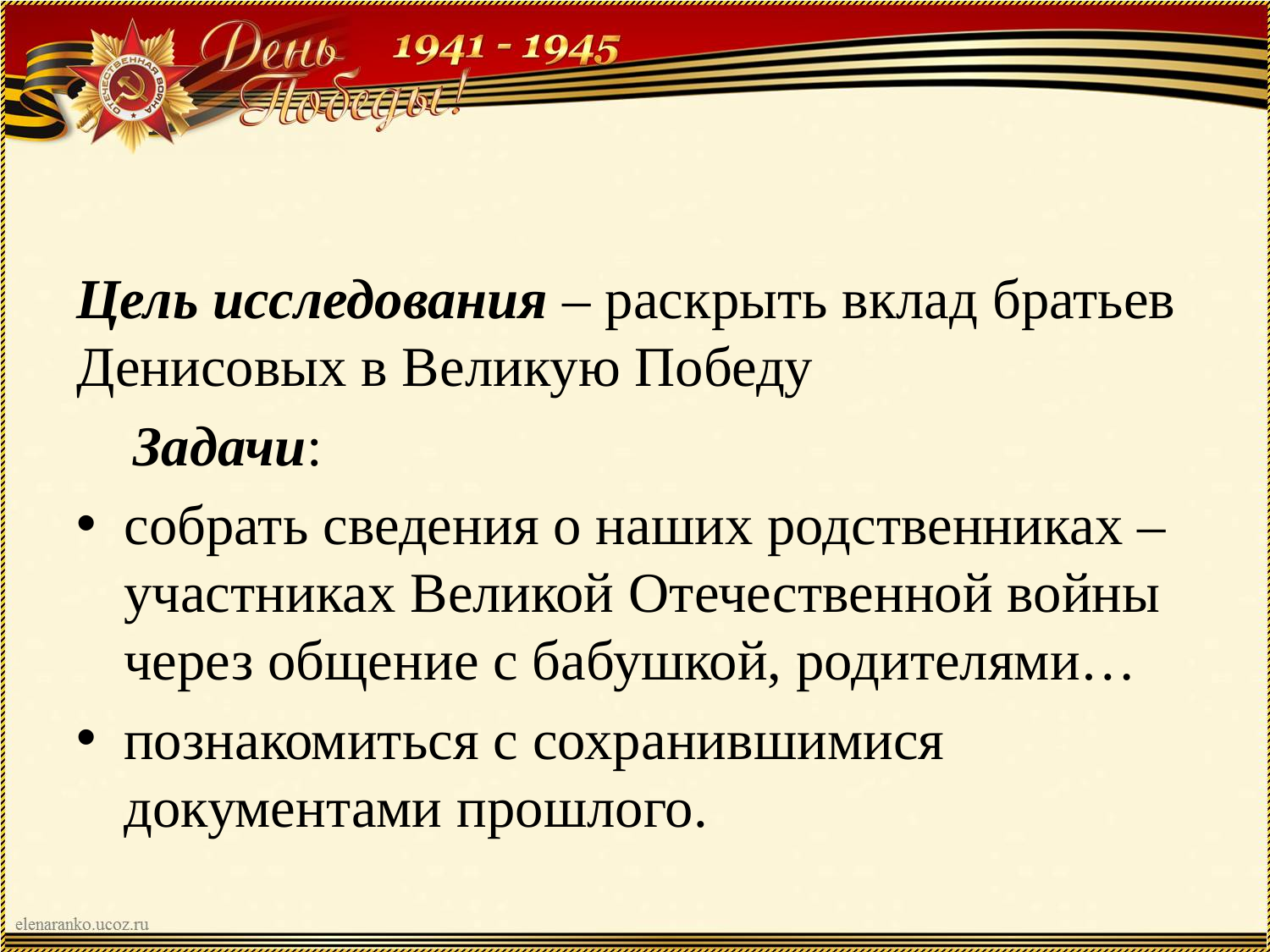

#
Цель исследования – раскрыть вклад братьев Денисовых в Великую Победу
    Задачи:
собрать сведения о наших родственниках – участниках Великой Отечественной войны через общение с бабушкой, родителями…
познакомиться с сохранившимися документами прошлого.